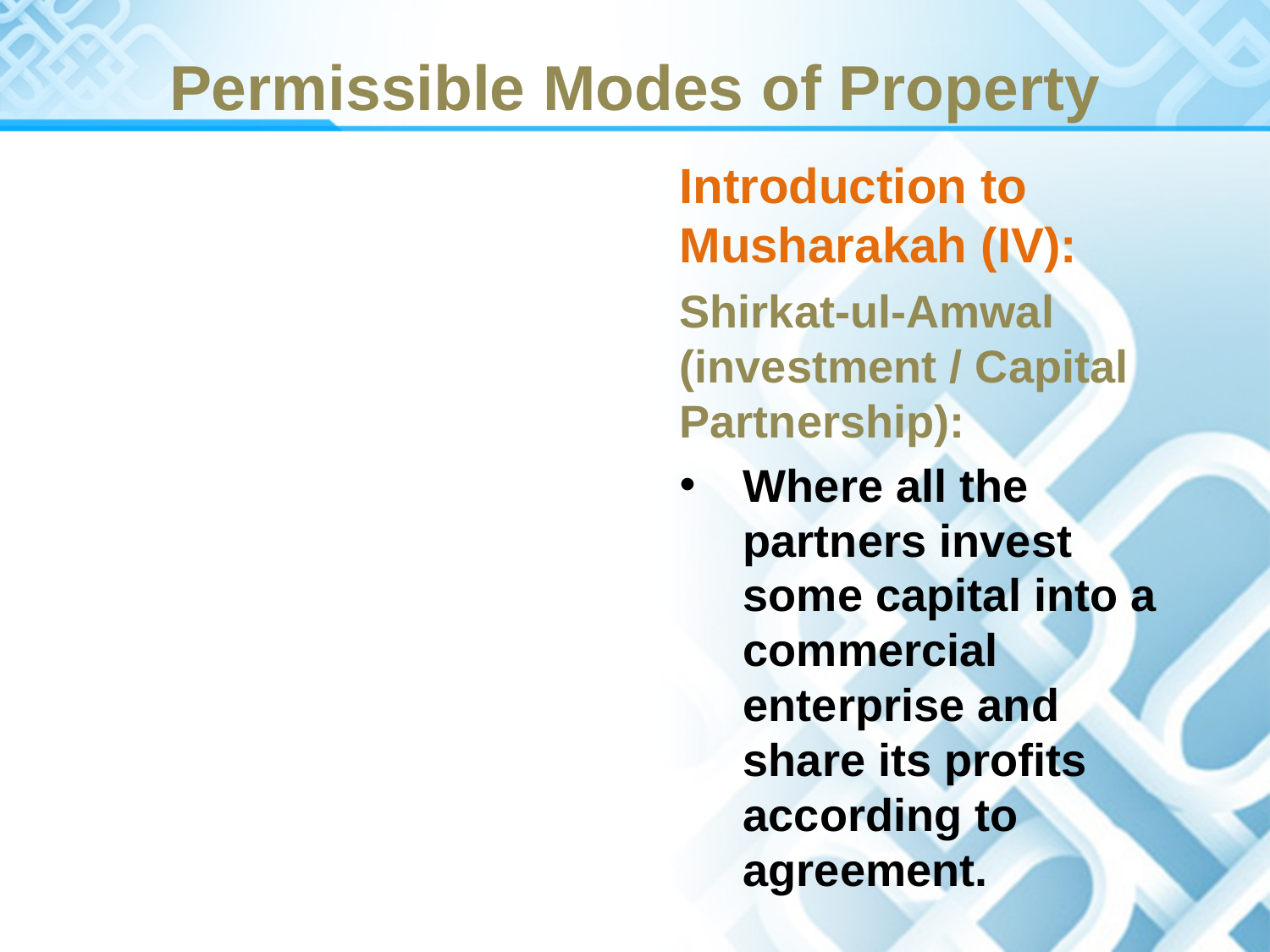

Permissible Modes of Property
Introduction to Musharakah (IV):
Shirkat-ul-Amwal (investment / Capital Partnership):
Where all the partners invest some capital into a commercial enterprise and share its profits according to agreement.